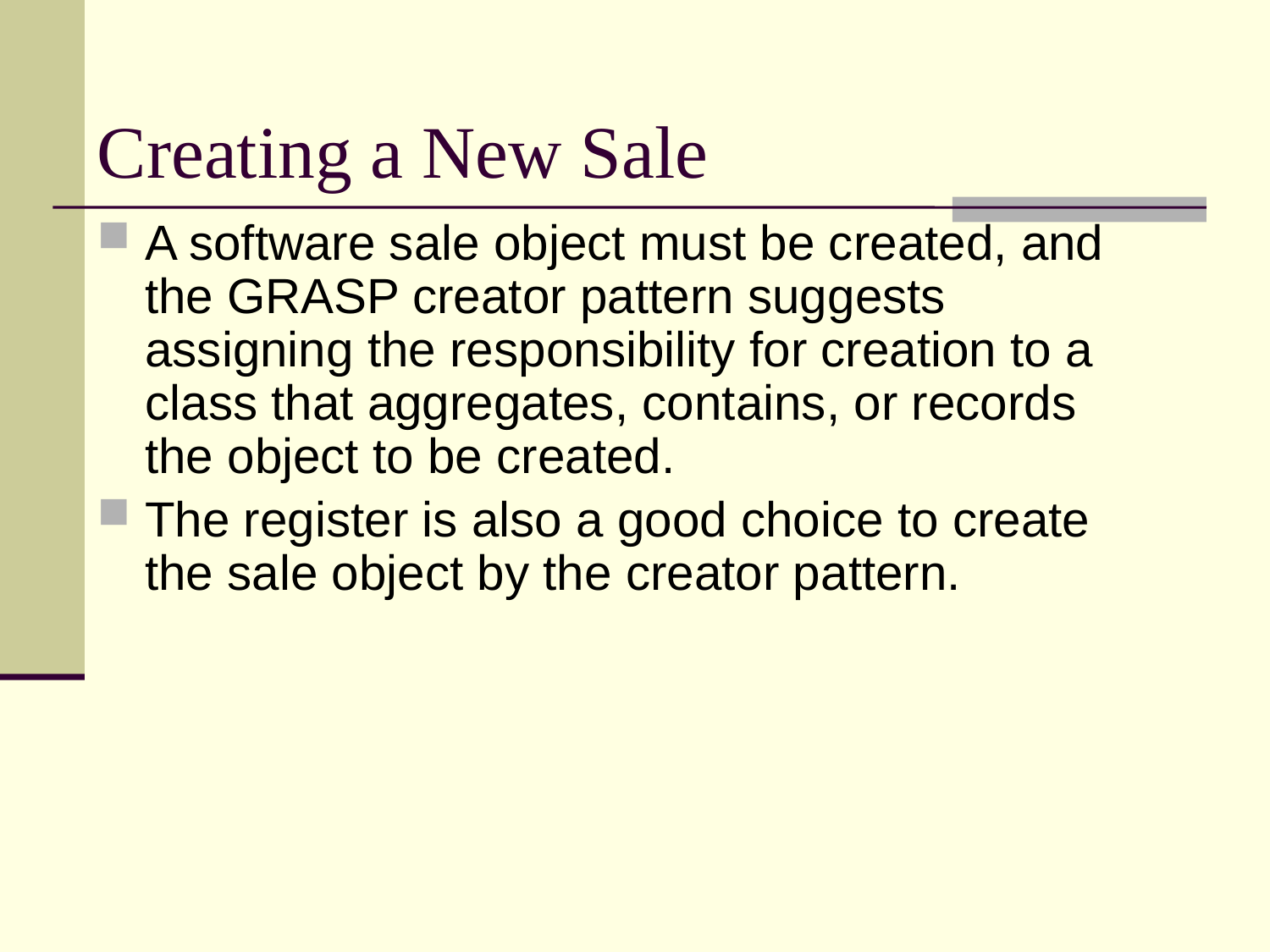

# Creating a New Sale
A software sale object must be created, and the GRASP creator pattern suggests assigning the responsibility for creation to a class that aggregates, contains, or records the object to be created.
The register is also a good choice to create the sale object by the creator pattern.